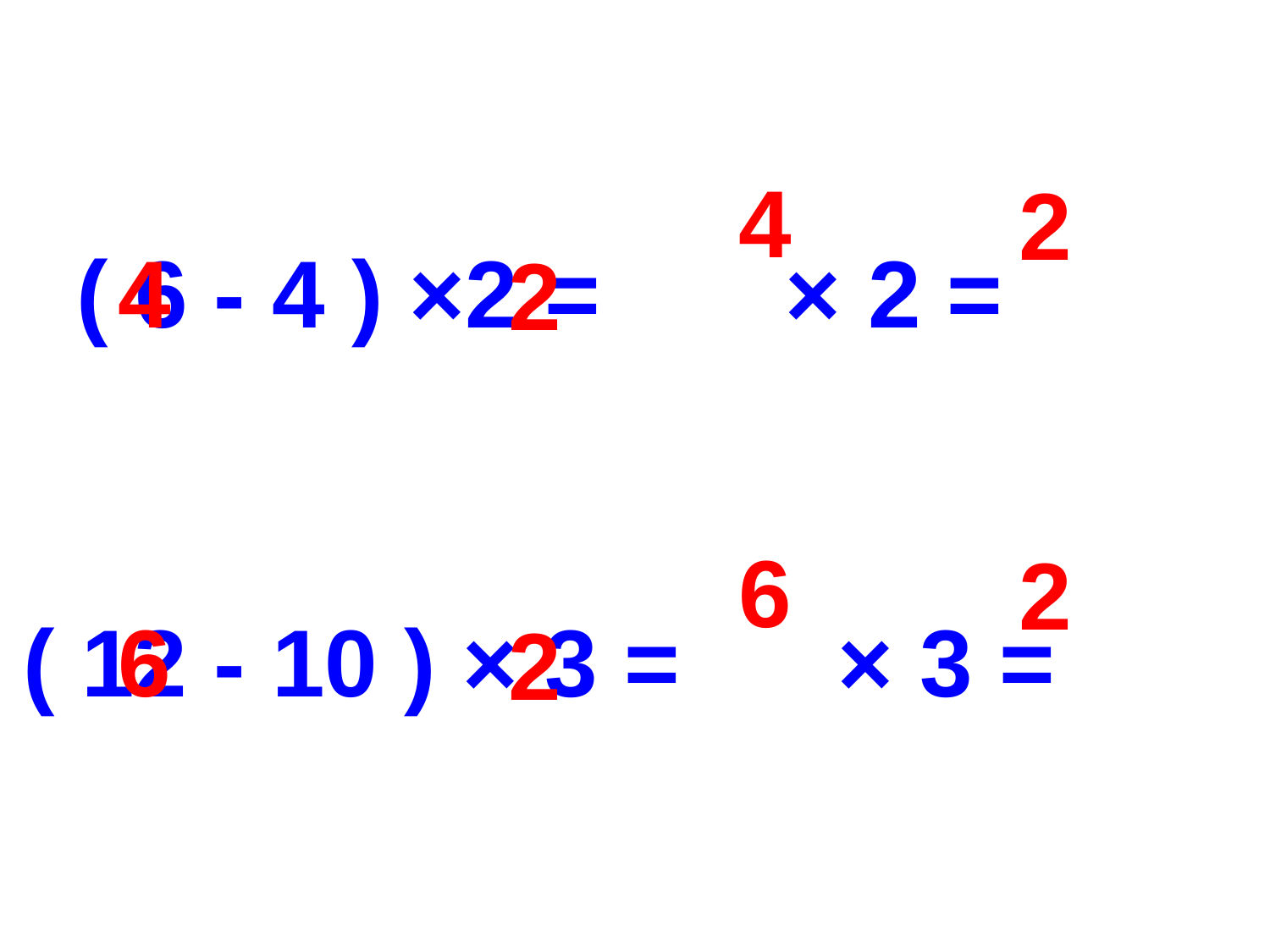

4
2
( 6 - 4 ) ×2 =       × 2 =
4
2
6
2
( 12 - 10 ) × 3 =      × 3 =
6
2